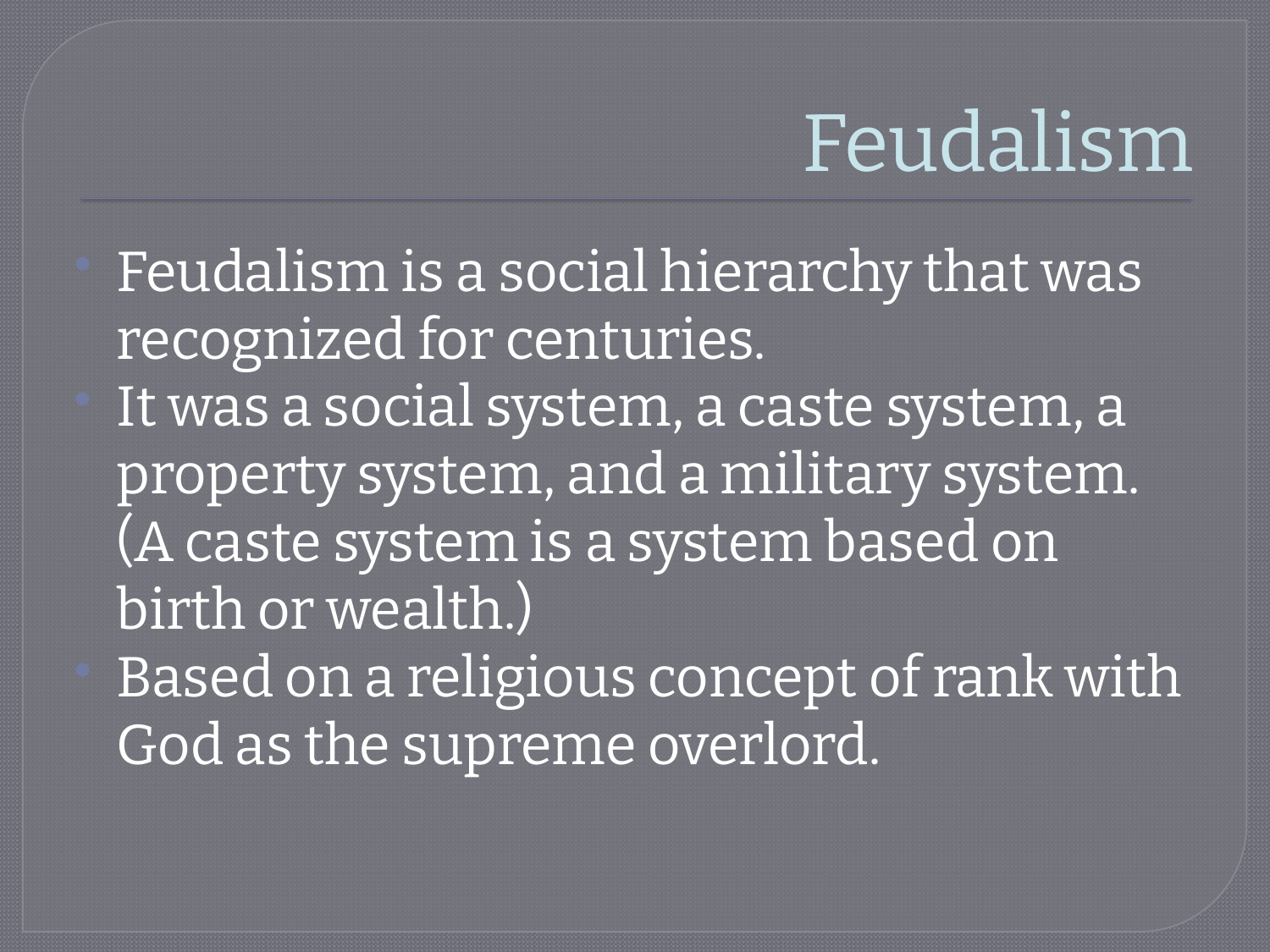

# Feudalism
Feudalism is a social hierarchy that was recognized for centuries.
It was a social system, a caste system, a property system, and a military system.  (A caste system is a system based on birth or wealth.)
Based on a religious concept of rank with God as the supreme overlord.